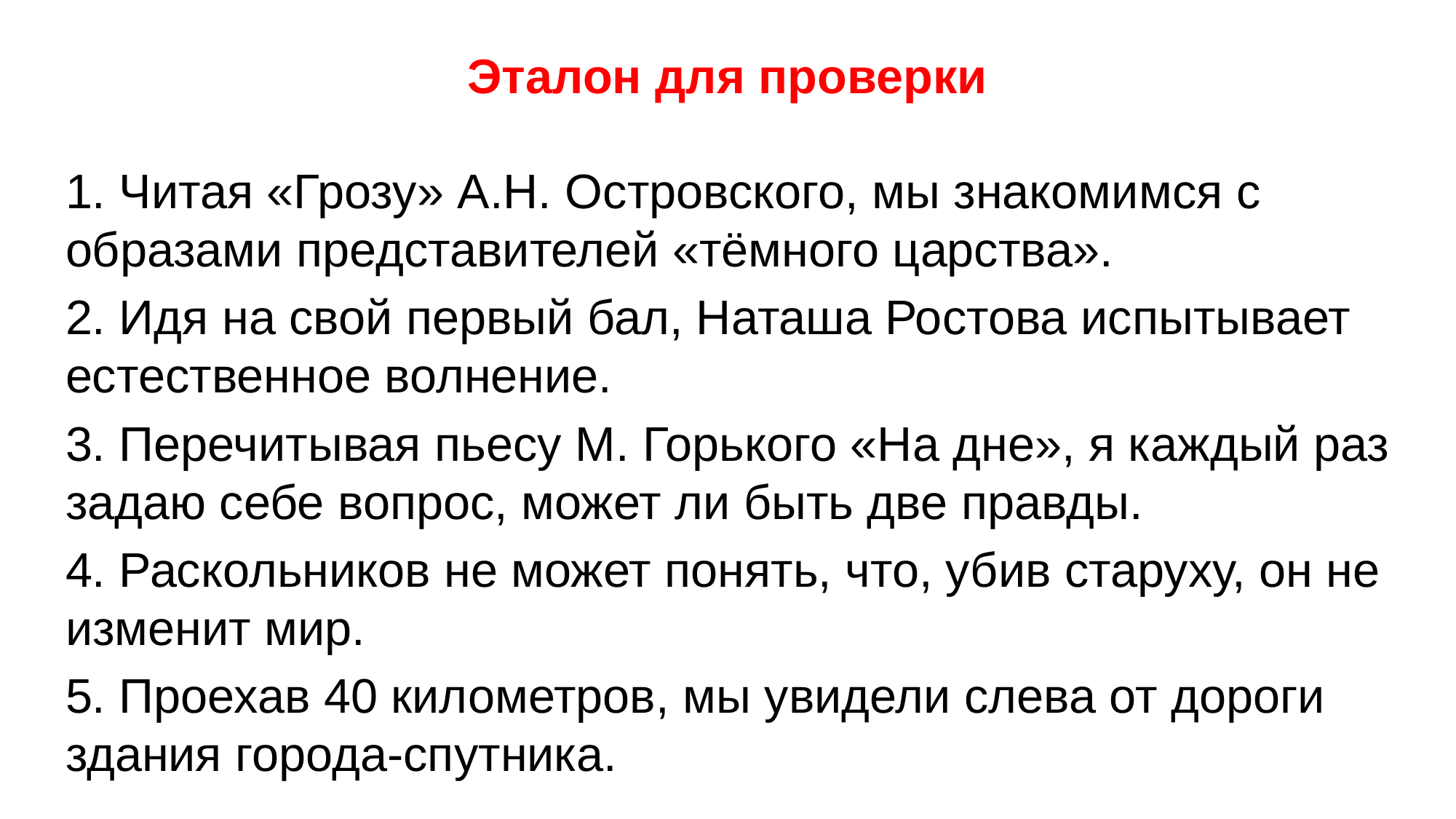

# Эталон для проверки
1. Читая «Грозу» А.Н. Островского, мы знакомимся с образами представителей «тёмного царства».
2. Идя на свой первый бал, Наташа Ростова испытывает естественное волнение.
3. Перечитывая пьесу М. Горького «На дне», я каждый раз задаю себе вопрос, может ли быть две правды.
4. Раскольников не может понять, что, убив старуху, он не изменит мир.
5. Проехав 40 километров, мы увидели слева от дороги здания города-спутника.